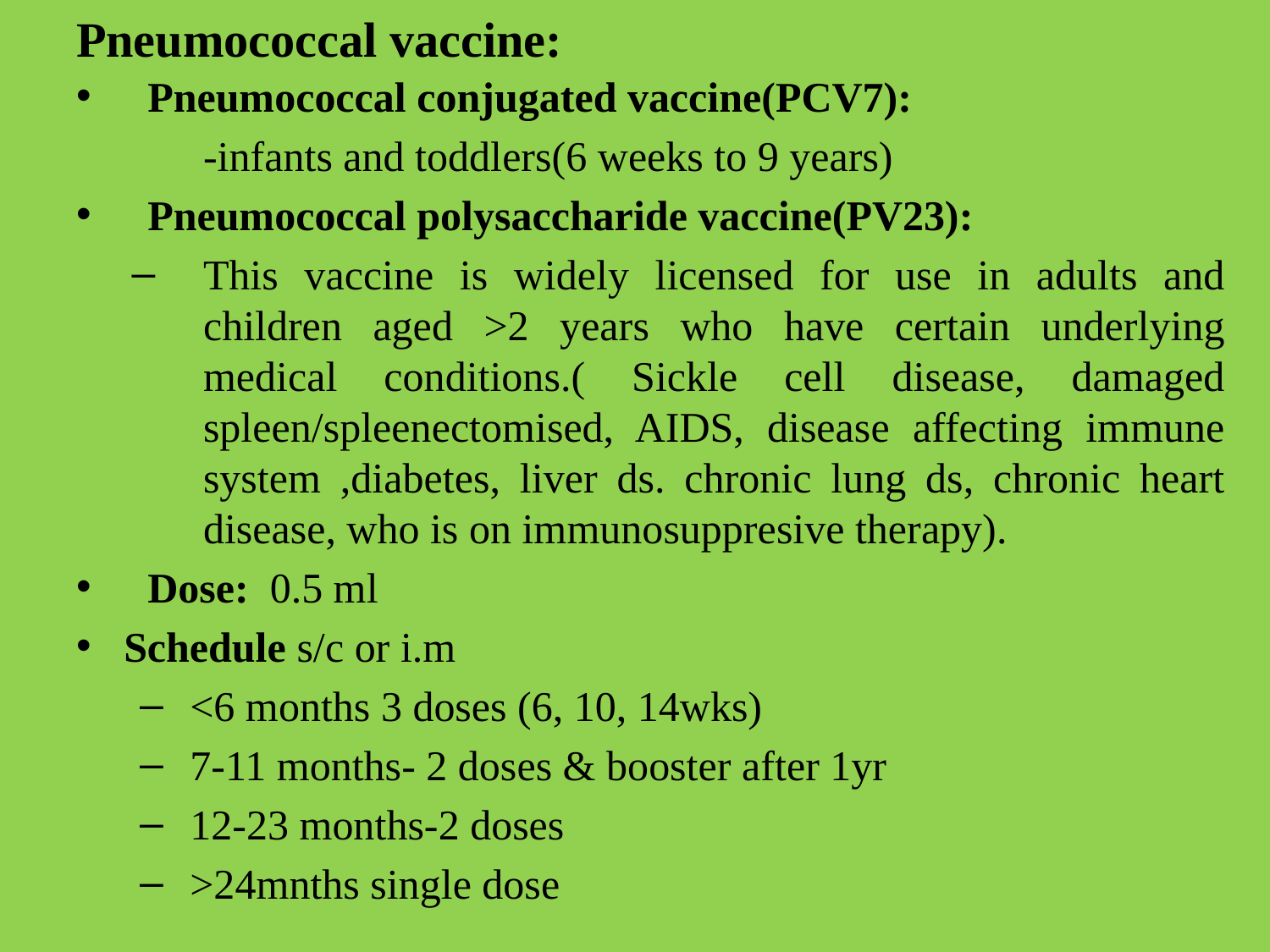

# Pneumococcal vaccine:
Pneumococcal conjugated vaccine(PCV7):
	-infants and toddlers(6 weeks to 9 years)
Pneumococcal polysaccharide vaccine(PV23):
This vaccine is widely licensed for use in adults and children aged >2 years who have certain underlying medical conditions.( Sickle cell disease, damaged spleen/spleenectomised, AIDS, disease affecting immune system ,diabetes, liver ds. chronic lung ds, chronic heart disease, who is on immunosuppresive therapy).
Dose:  0.5 ml
Schedule s/c or i.m
 <6 months 3 doses (6, 10, 14wks)
 7-11 months- 2 doses & booster after 1yr
 12-23 months-2 doses
 >24mnths single dose